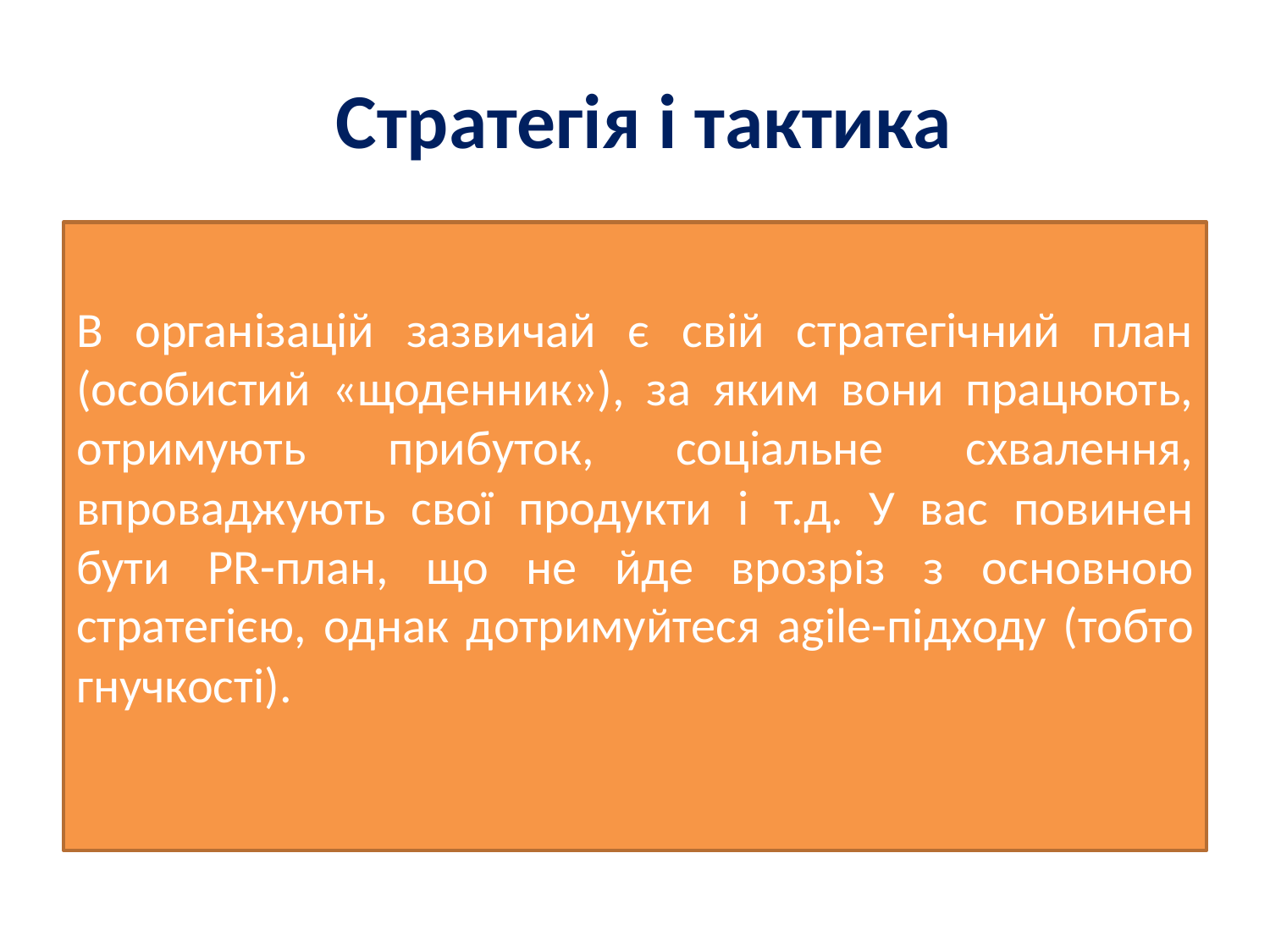

# Стратегія і тактика

В організацій зазвичай є свій стратегічний план (особистий «щоденник»), за яким вони працюють, отримують прибуток, соціальне схвалення, впроваджують свої продукти і т.д. У вас повинен бути PR-план, що не йде врозріз з основною стратегією, однак дотримуйтеся agile-підходу (тобто гнучкості).